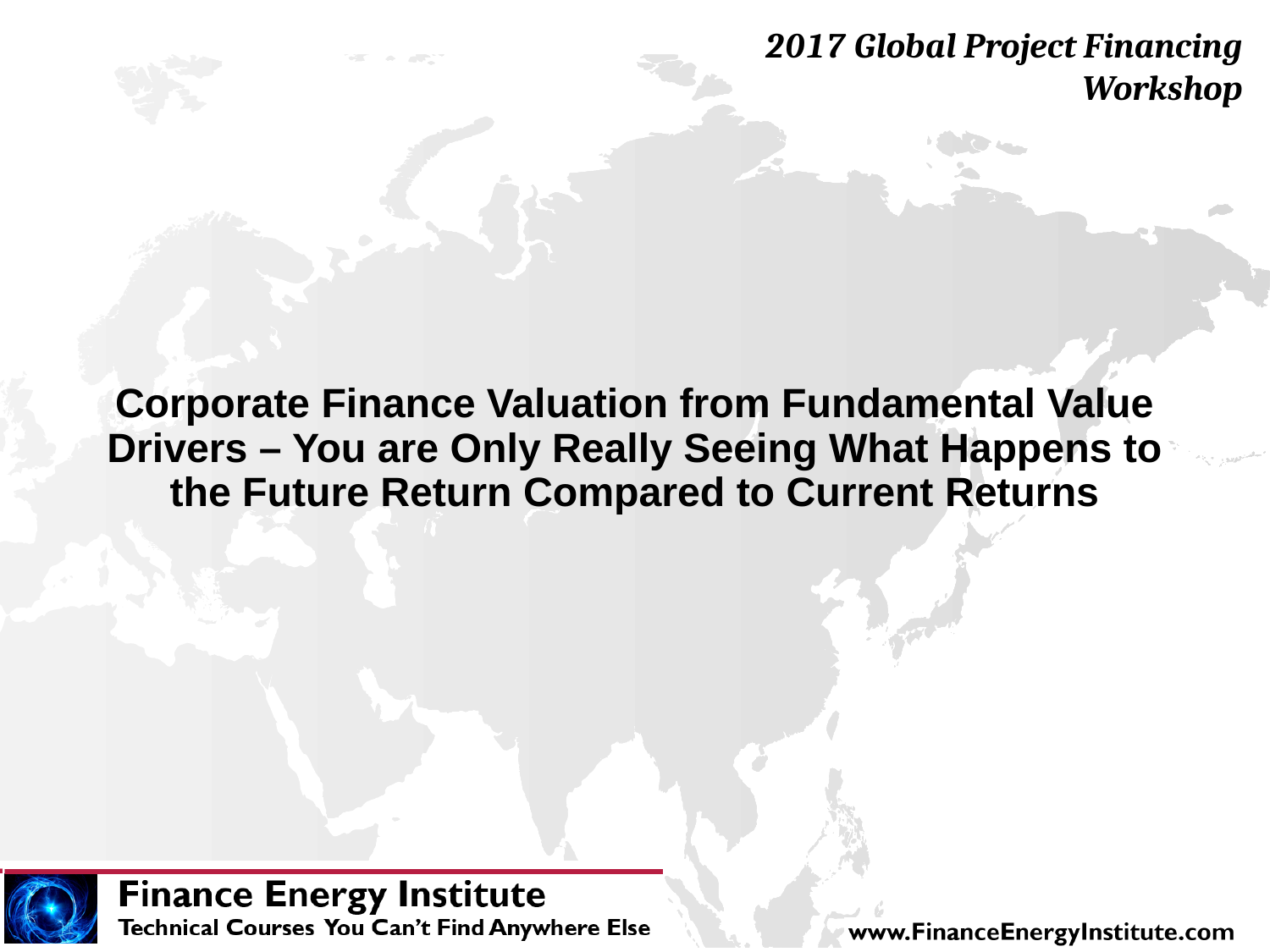

# Corporate Finance Valuation from Fundamental Value Drivers – You are Only Really Seeing What Happens to the Future Return Compared to Current Returns